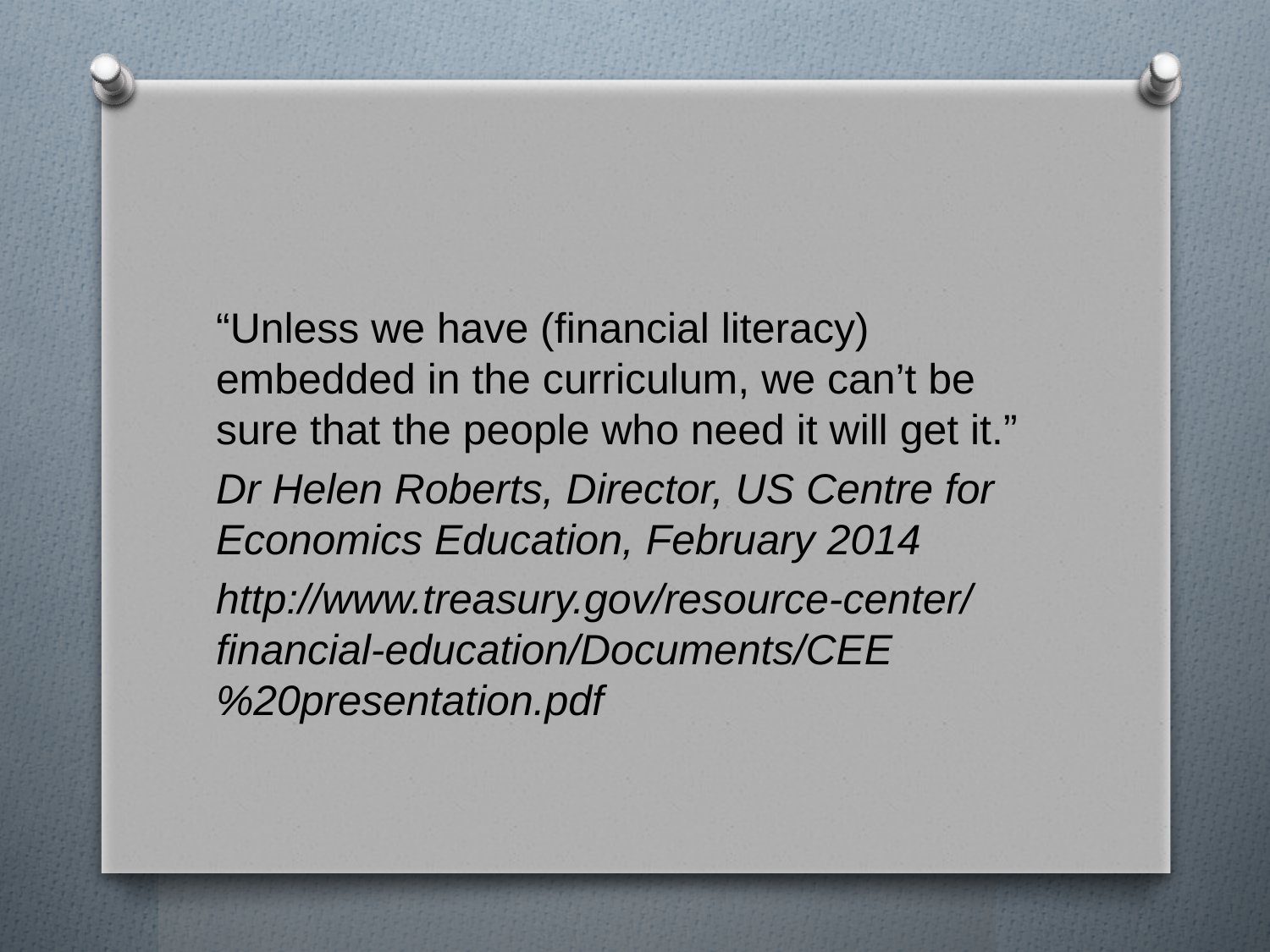

#
“Unless we have (financial literacy) embedded in the curriculum, we can’t be sure that the people who need it will get it.”
Dr Helen Roberts, Director, US Centre for  Economics Education, February 2014
http://www.treasury.gov/resource-center/financial-education/Documents/CEE%20presentation.pdf